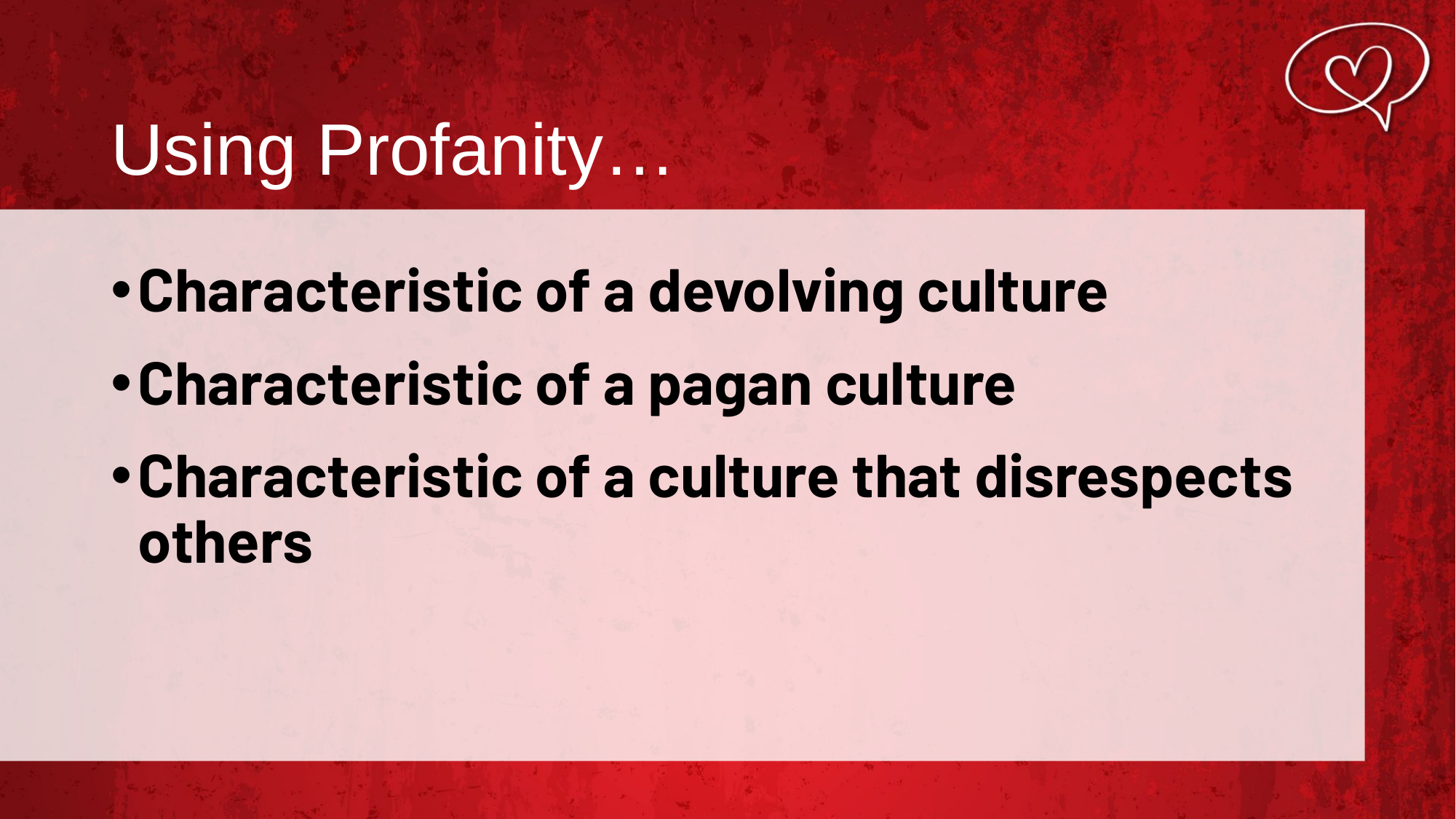

# Using Profanity…
Characteristic of a devolving culture
Characteristic of a pagan culture
Characteristic of a culture that disrespects others